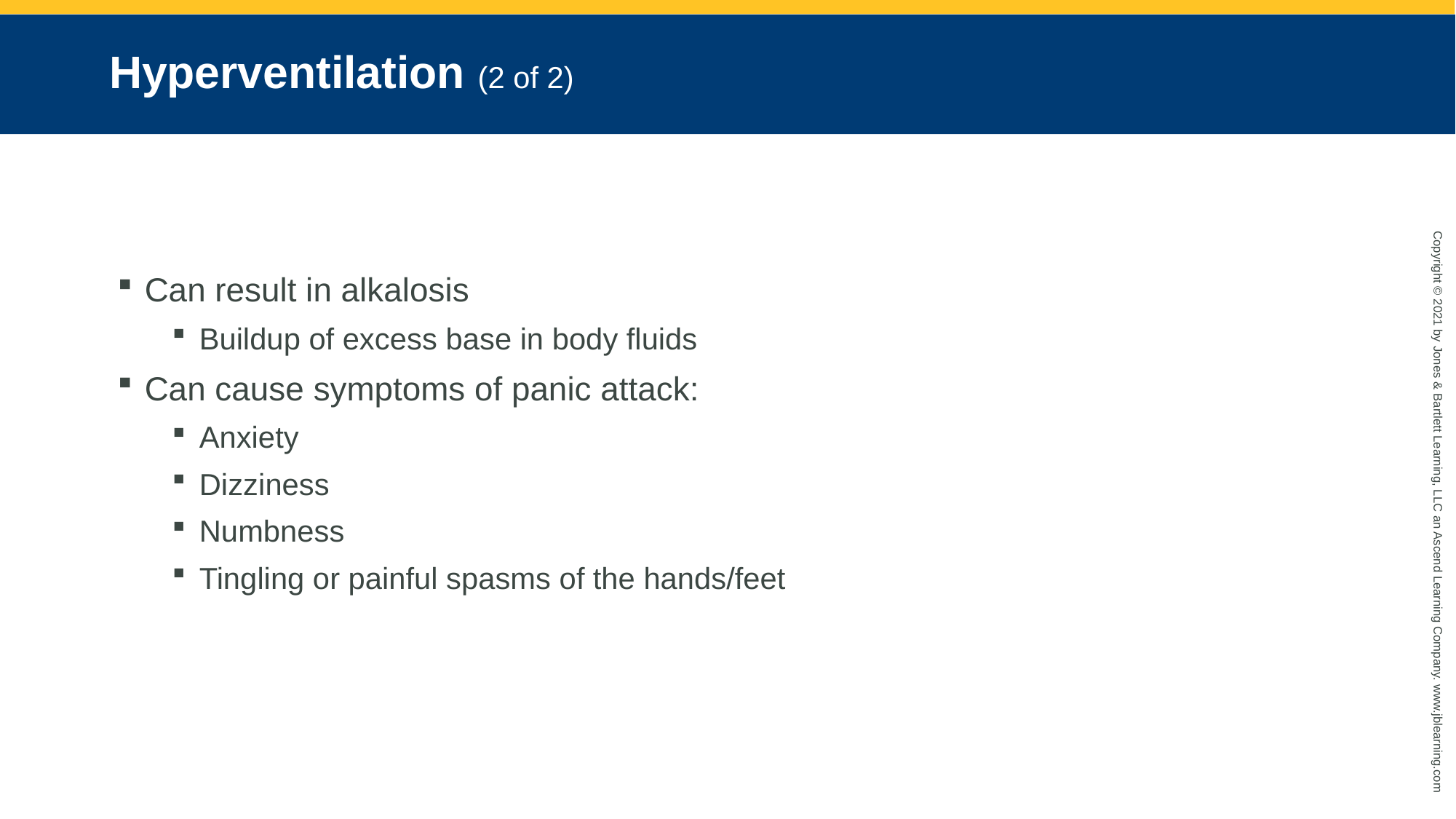

# Hyperventilation (2 of 2)
Can result in alkalosis
Buildup of excess base in body fluids
Can cause symptoms of panic attack:
Anxiety
Dizziness
Numbness
Tingling or painful spasms of the hands/feet